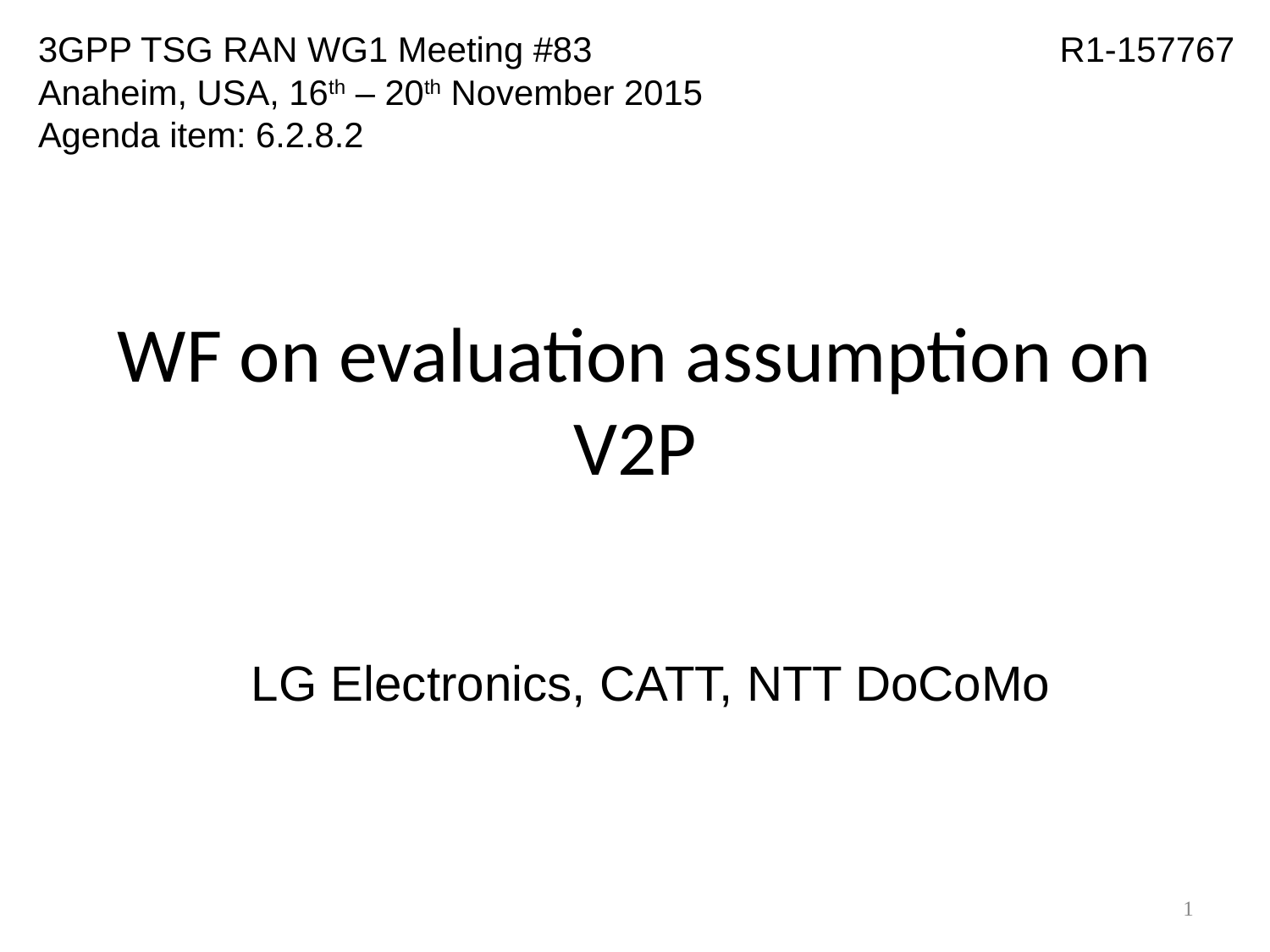

3GPP TSG RAN WG1 Meeting #83
Anaheim, USA, 16th – 20th November 2015
Agenda item: 6.2.8.2
R1-157767
# WF on evaluation assumption on V2P
LG Electronics, CATT, NTT DoCoMo
1